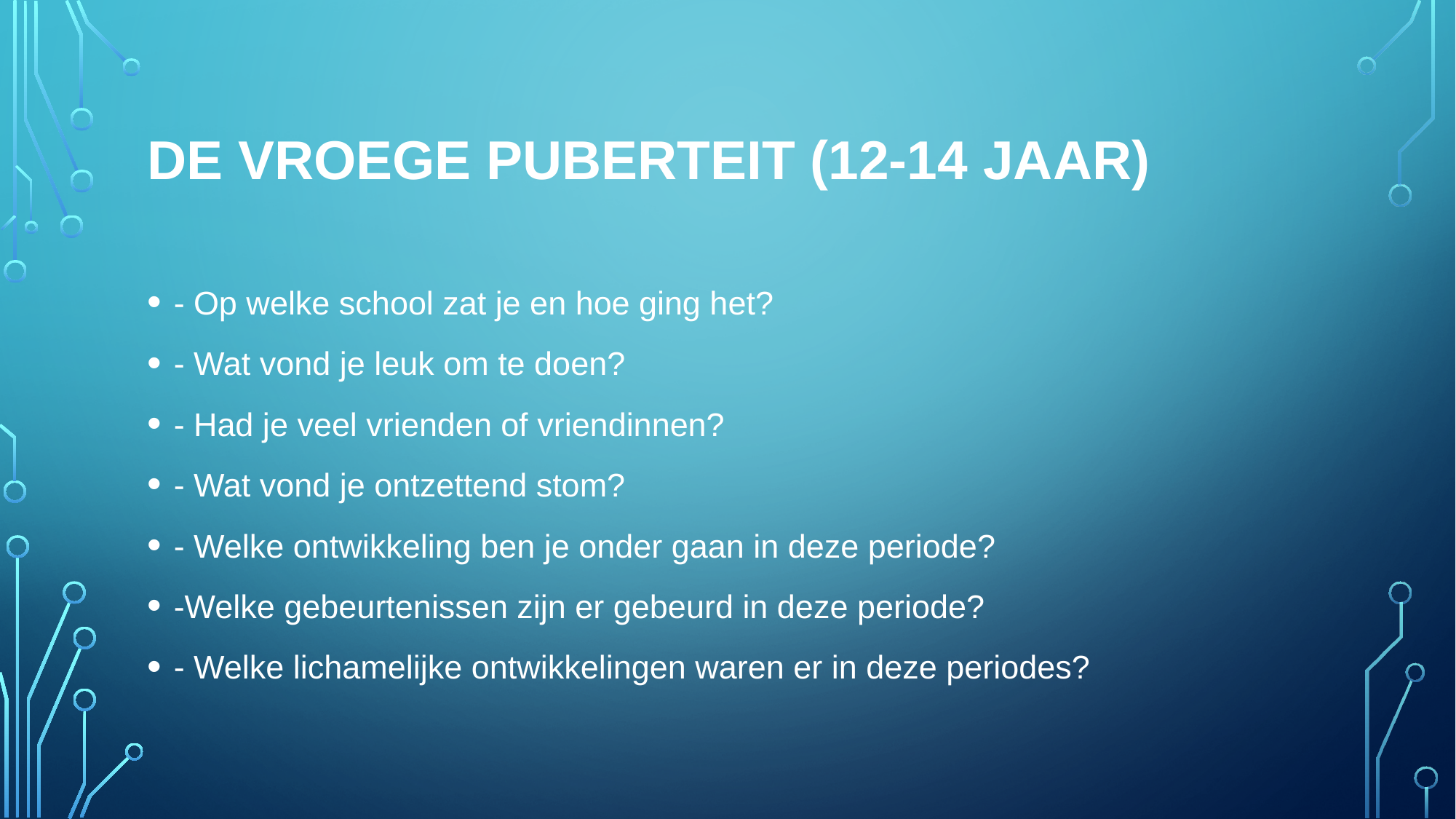

# De vroege puberteit (12-14 jaar)
- Op welke school zat je en hoe ging het?
- Wat vond je leuk om te doen?
- Had je veel vrienden of vriendinnen?
- Wat vond je ontzettend stom?
- Welke ontwikkeling ben je onder gaan in deze periode?
-Welke gebeurtenissen zijn er gebeurd in deze periode?
- Welke lichamelijke ontwikkelingen waren er in deze periodes?